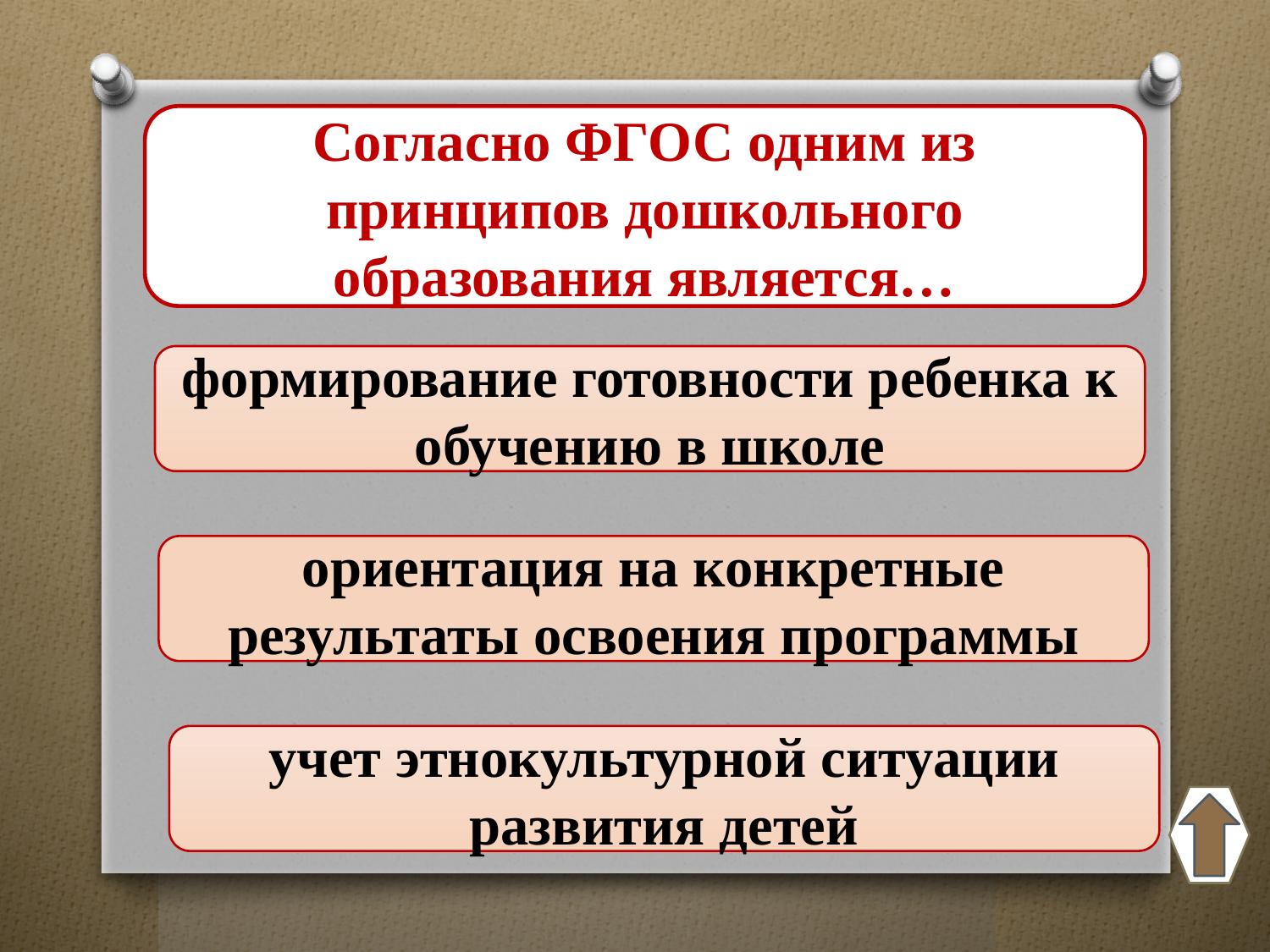

Согласно ФГОС одним из принципов дошкольного образования является…
#

формирование готовности ребенка к обучению в школе
ориентация на конкретные результаты освоения программы
учет этнокультурной ситуации развития детей